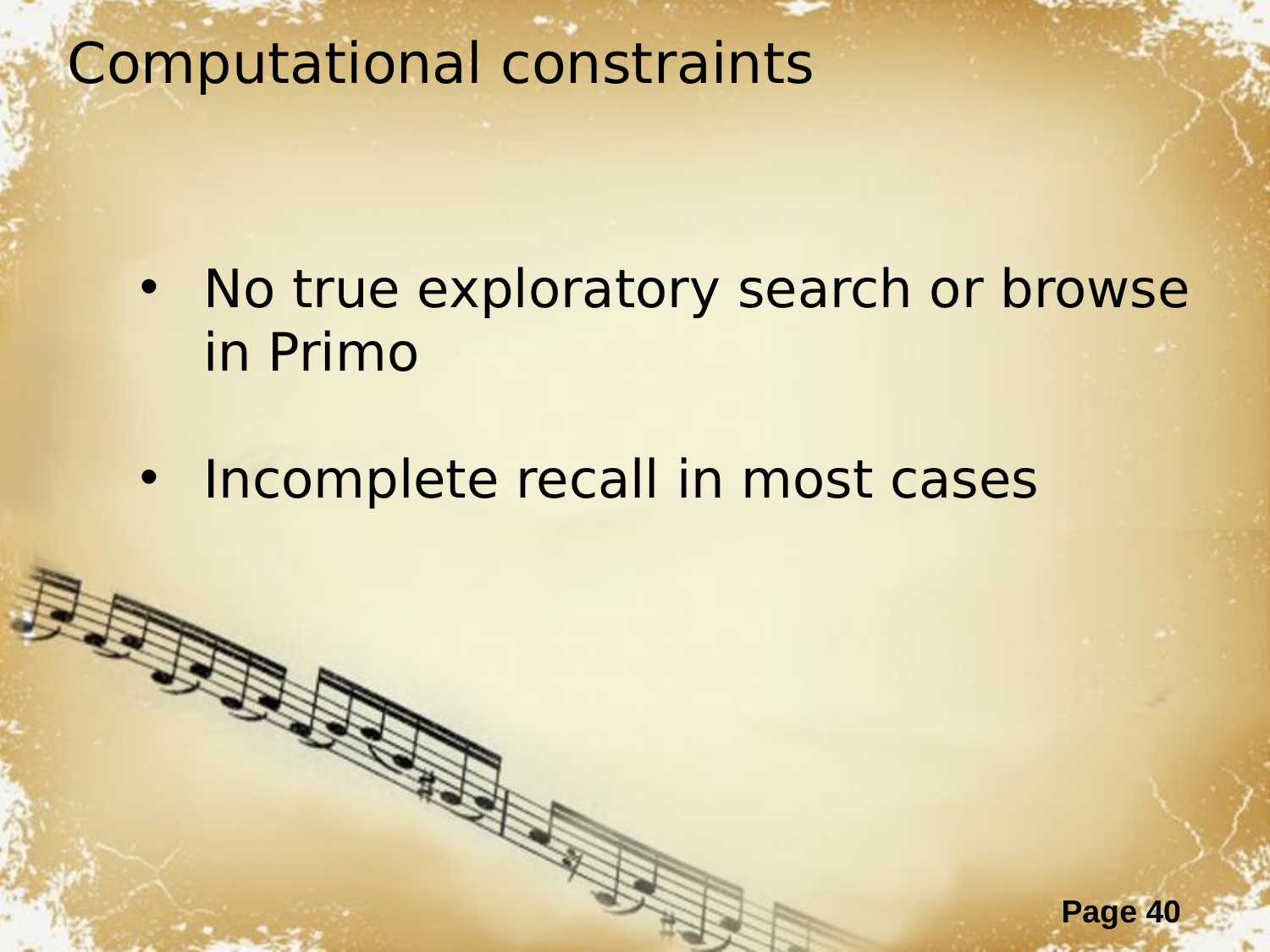

Computational constraints

No true exploratory search or browse in Primo

Incomplete recall in most cases